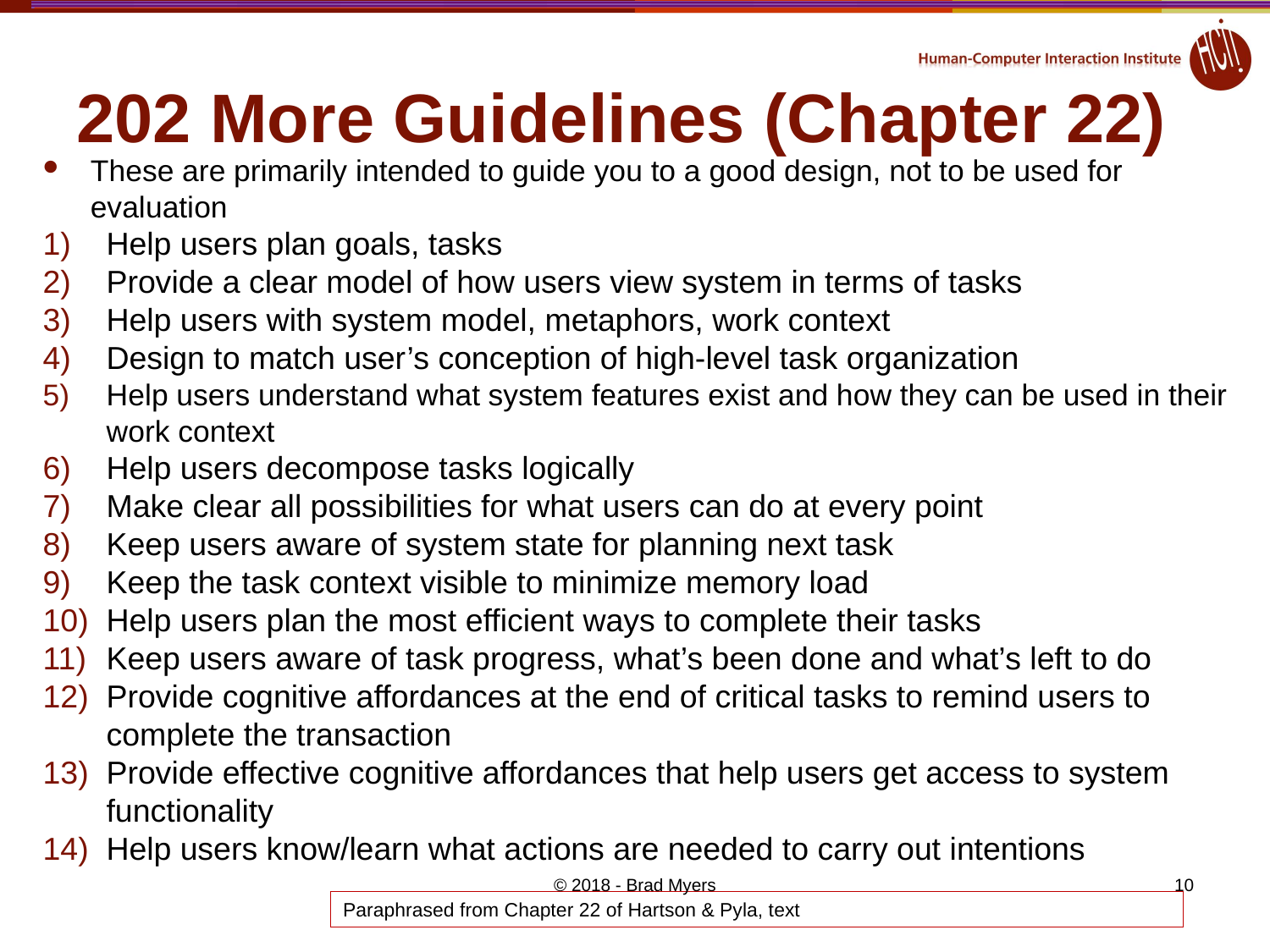

# 202 More Guidelines (Chapter 22)
These are primarily intended to guide you to a good design, not to be used for evaluation
Help users plan goals, tasks
Provide a clear model of how users view system in terms of tasks
Help users with system model, metaphors, work context
Design to match user’s conception of high-level task organization
Help users understand what system features exist and how they can be used in their work context
Help users decompose tasks logically
Make clear all possibilities for what users can do at every point
Keep users aware of system state for planning next task
Keep the task context visible to minimize memory load
Help users plan the most efficient ways to complete their tasks
Keep users aware of task progress, what’s been done and what’s left to do
Provide cognitive affordances at the end of critical tasks to remind users to complete the transaction
Provide effective cognitive affordances that help users get access to system functionality
Help users know/learn what actions are needed to carry out intentions
© 2018 - Brad Myers
10
Paraphrased from Chapter 22 of Hartson & Pyla, text